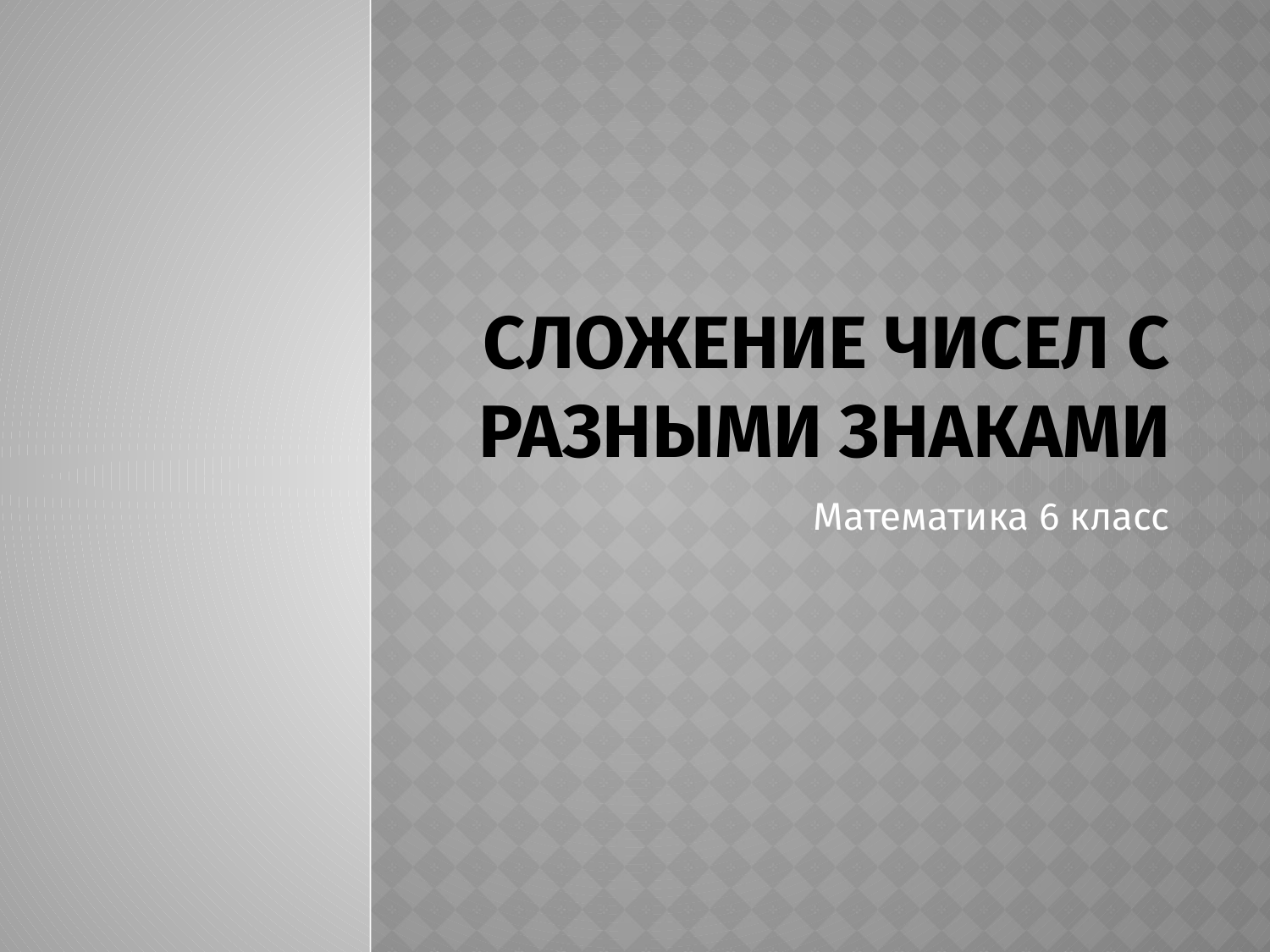

# Сложение чисел с разными знаками
Математика 6 класс